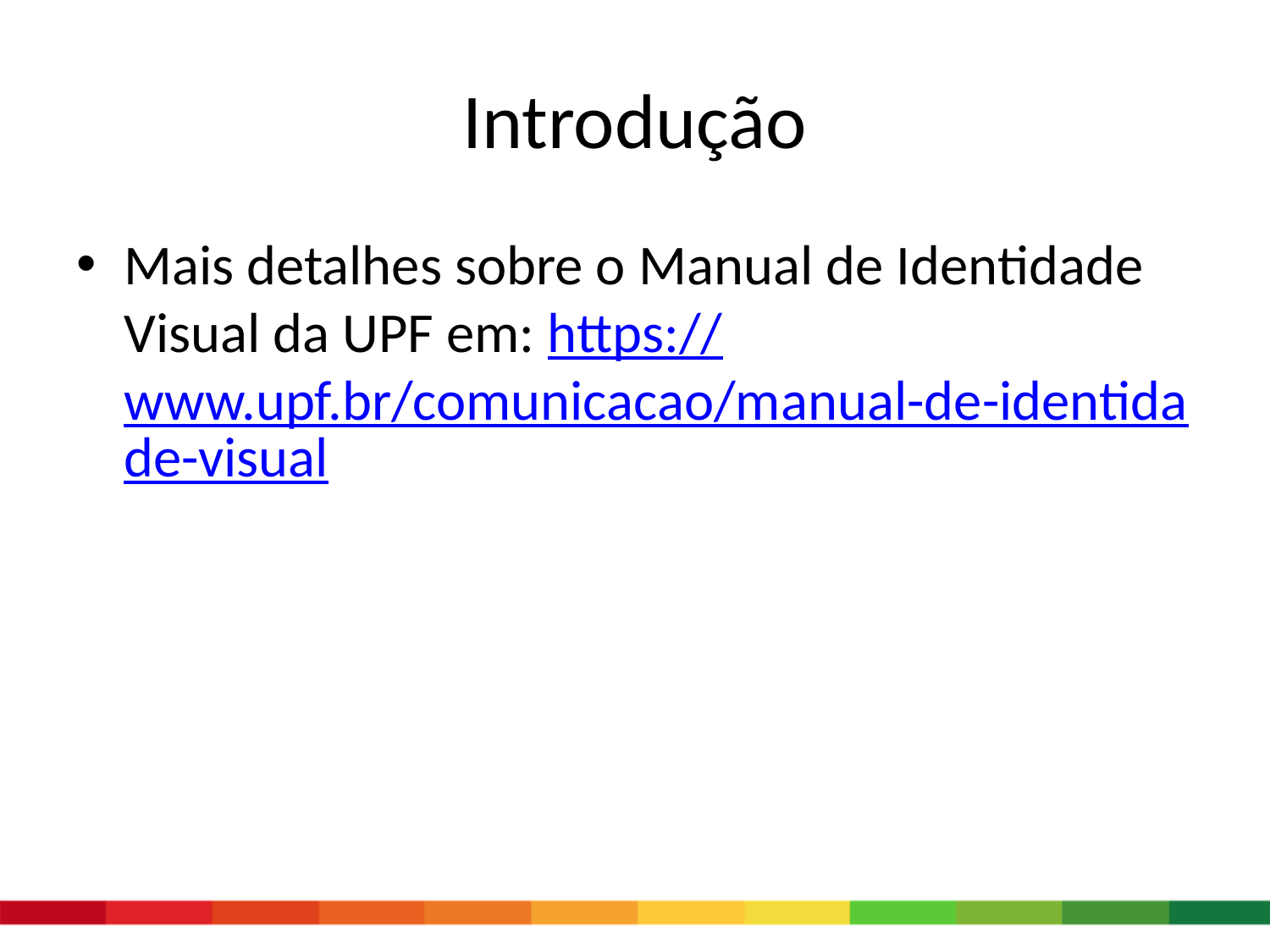

# Introdução
Mais detalhes sobre o Manual de Identidade Visual da UPF em: https://www.upf.br/comunicacao/manual-de-identidade-visual